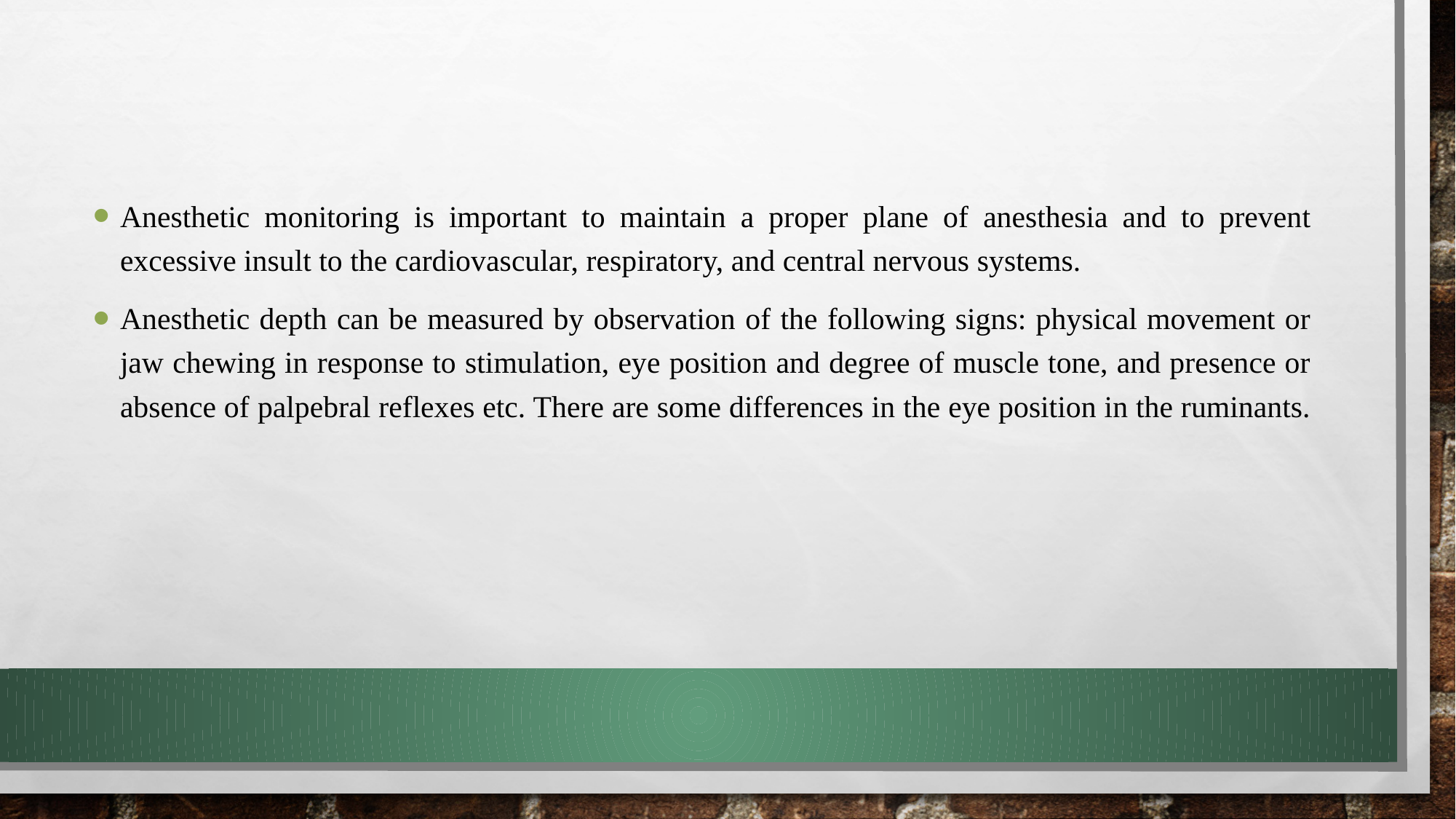

Anesthetic monitoring is important to maintain a proper plane of anesthesia and to prevent excessive insult to the cardiovascular, respiratory, and central nervous systems.
Anesthetic depth can be measured by observation of the following signs: physical movement or jaw chewing in response to stimulation, eye position and degree of muscle tone, and presence or absence of palpebral reflexes etc. There are some differences in the eye position in the ruminants.